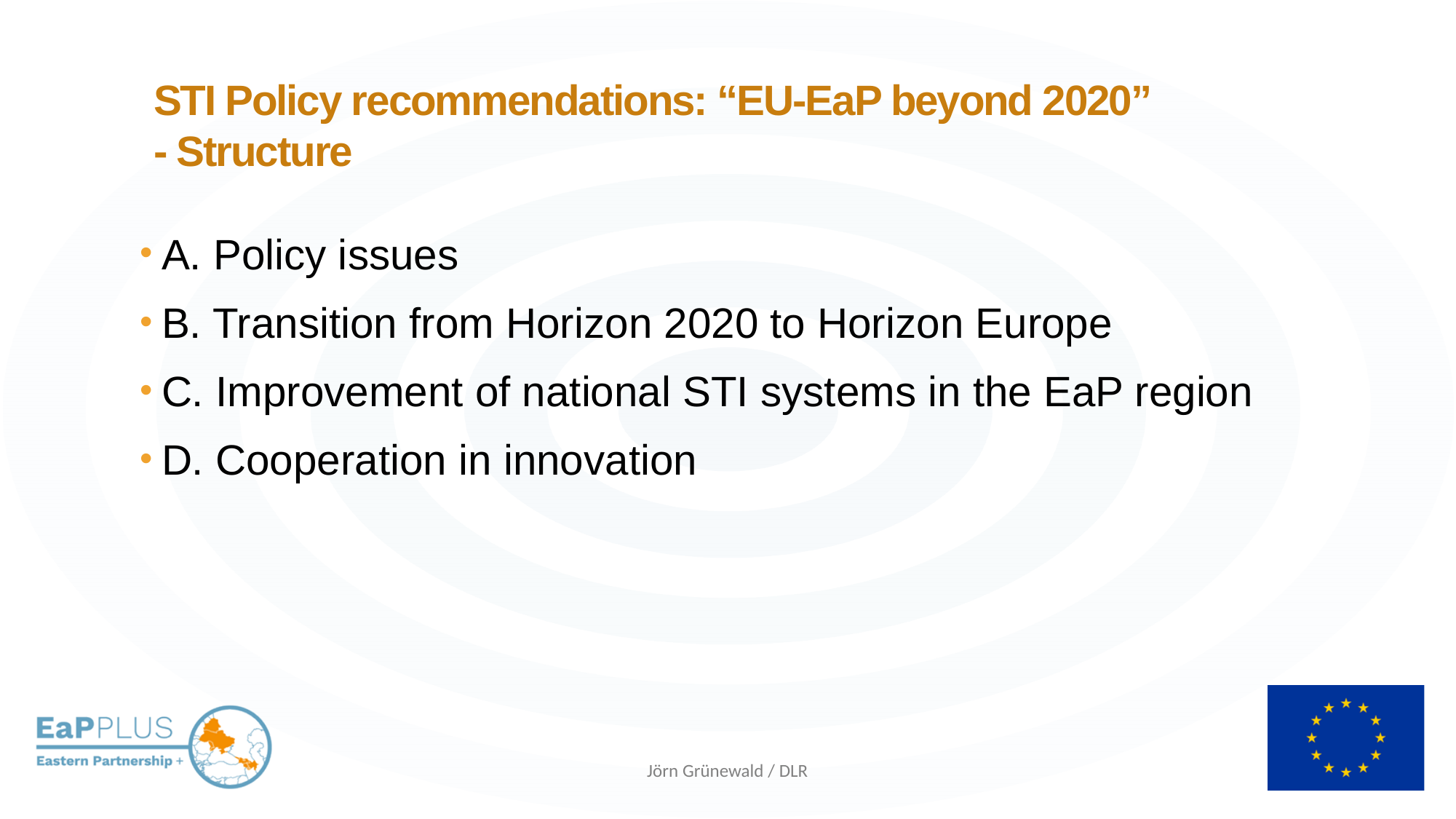

STI Policy recommendations: “EU-EaP beyond 2020”
- Structure
A. Policy issues
B. Transition from Horizon 2020 to Horizon Europe
C. Improvement of national STI systems in the EaP region
D. Cooperation in innovation

Jörn Grünewald / DLR